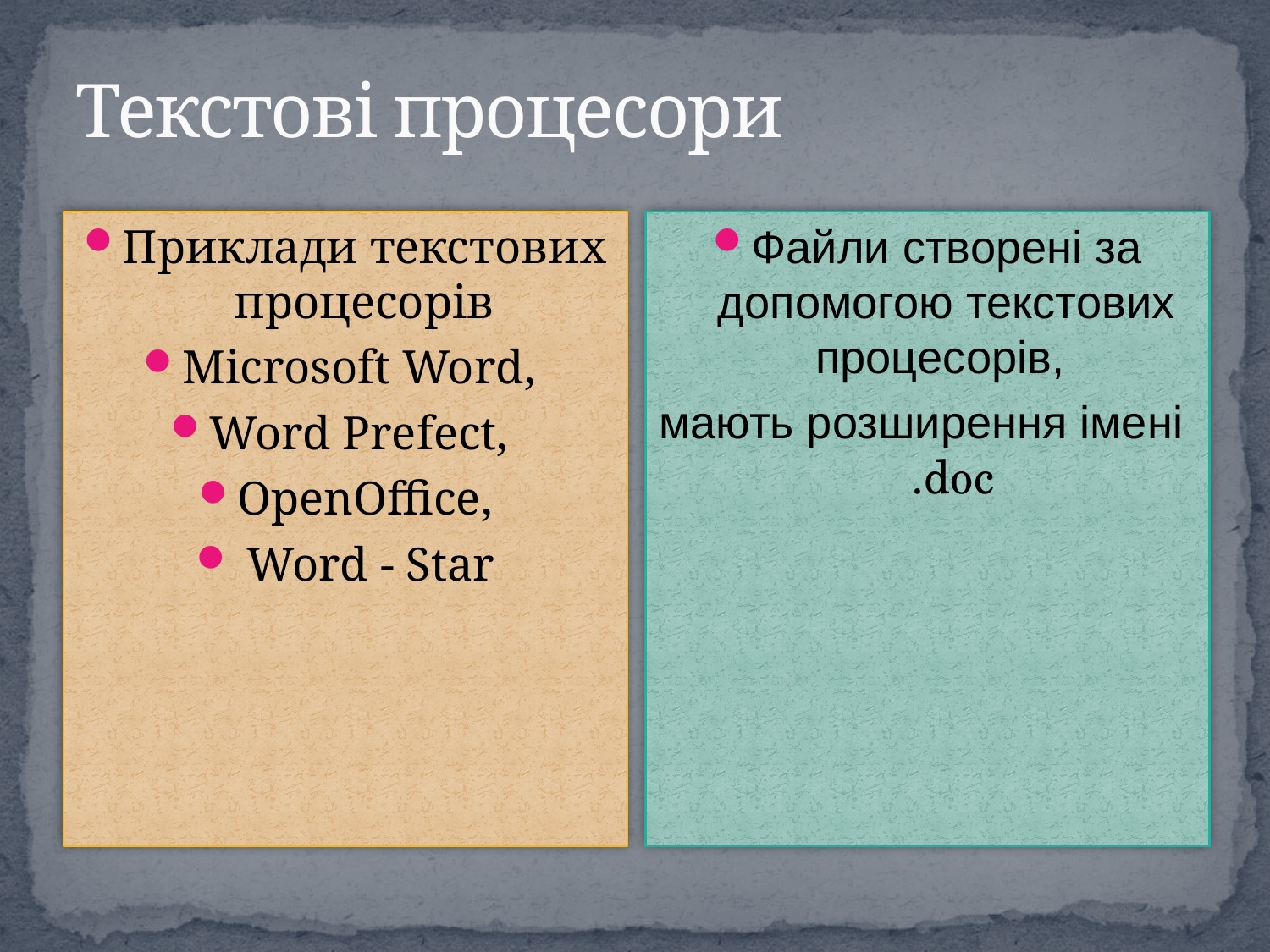

# Текстові процесори
Приклади текстових процесорів
Microsoft Word,
Word Prefect,
OpenOffice,
 Word - Star

Файли створені за допомогою текстових процесорів,
мають розширення імені   .doc